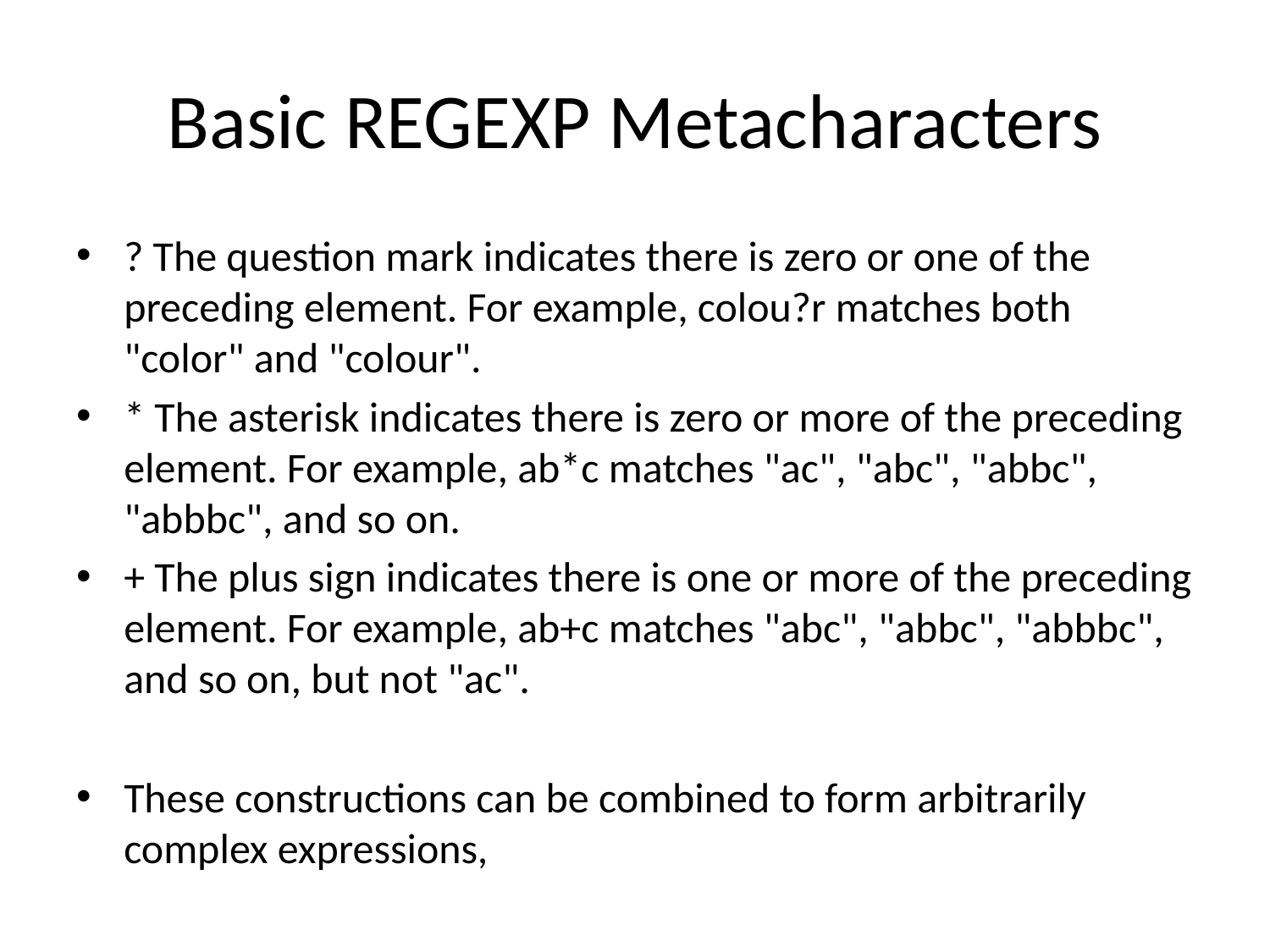

# Basic REGEXP Metacharacters
? The question mark indicates there is zero or one of the preceding element. For example, colou?r matches both "color" and "colour".
* The asterisk indicates there is zero or more of the preceding element. For example, ab*c matches "ac", "abc", "abbc", "abbbc", and so on.
+ The plus sign indicates there is one or more of the preceding element. For example, ab+c matches "abc", "abbc", "abbbc", and so on, but not "ac".

These constructions can be combined to form arbitrarily complex expressions,